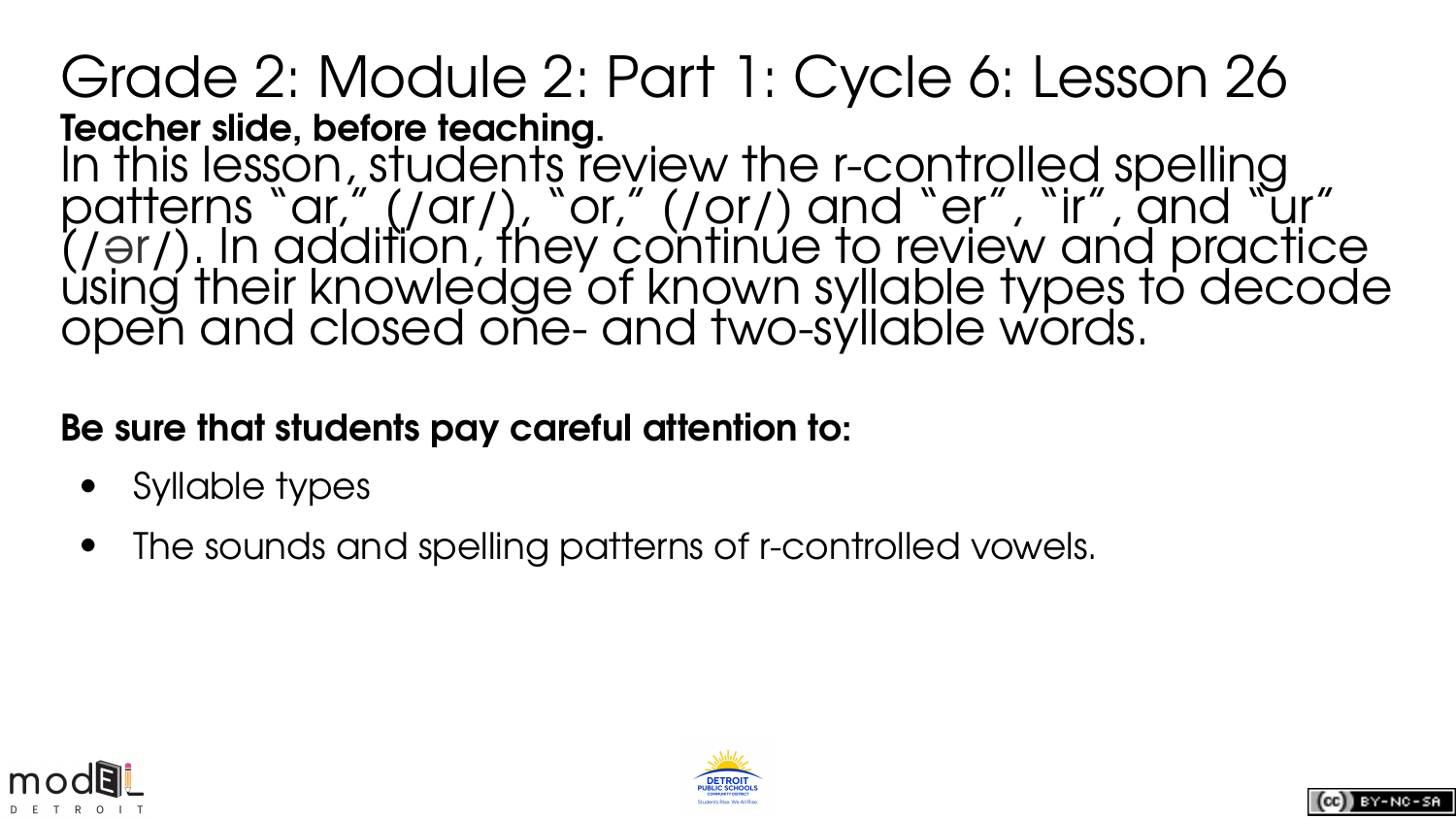

# Grade 2: Module 2: Part 1: Cycle 6: Lesson 26
Teacher slide, before teaching.
In this lesson, students review the r-controlled spelling patterns “ar,” (/ar/), “or,” (/or/) and “er”, “ir”, and “ur” (/ər/). In addition, they continue to review and practice using their knowledge of known syllable types to decode open and closed one- and two-syllable words.

Be sure that students pay careful attention to:
Syllable types
The sounds and spelling patterns of r-controlled vowels.